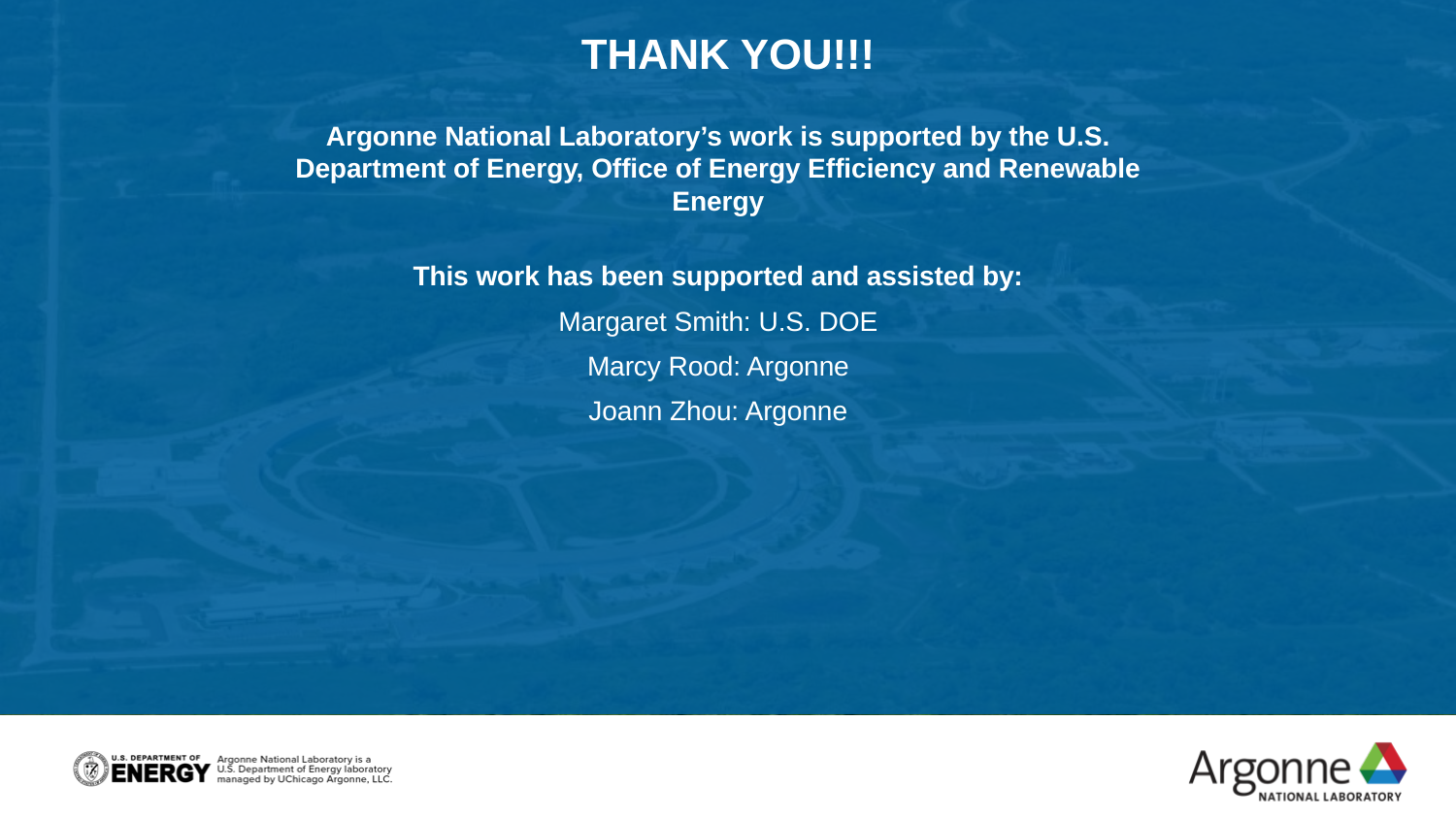

Thank you!!!
Argonne National Laboratory’s work is supported by the U.S. Department of Energy, Office of Energy Efficiency and Renewable Energy

This work has been supported and assisted by:
Margaret Smith: U.S. DOE
Marcy Rood: Argonne
Joann Zhou: Argonne